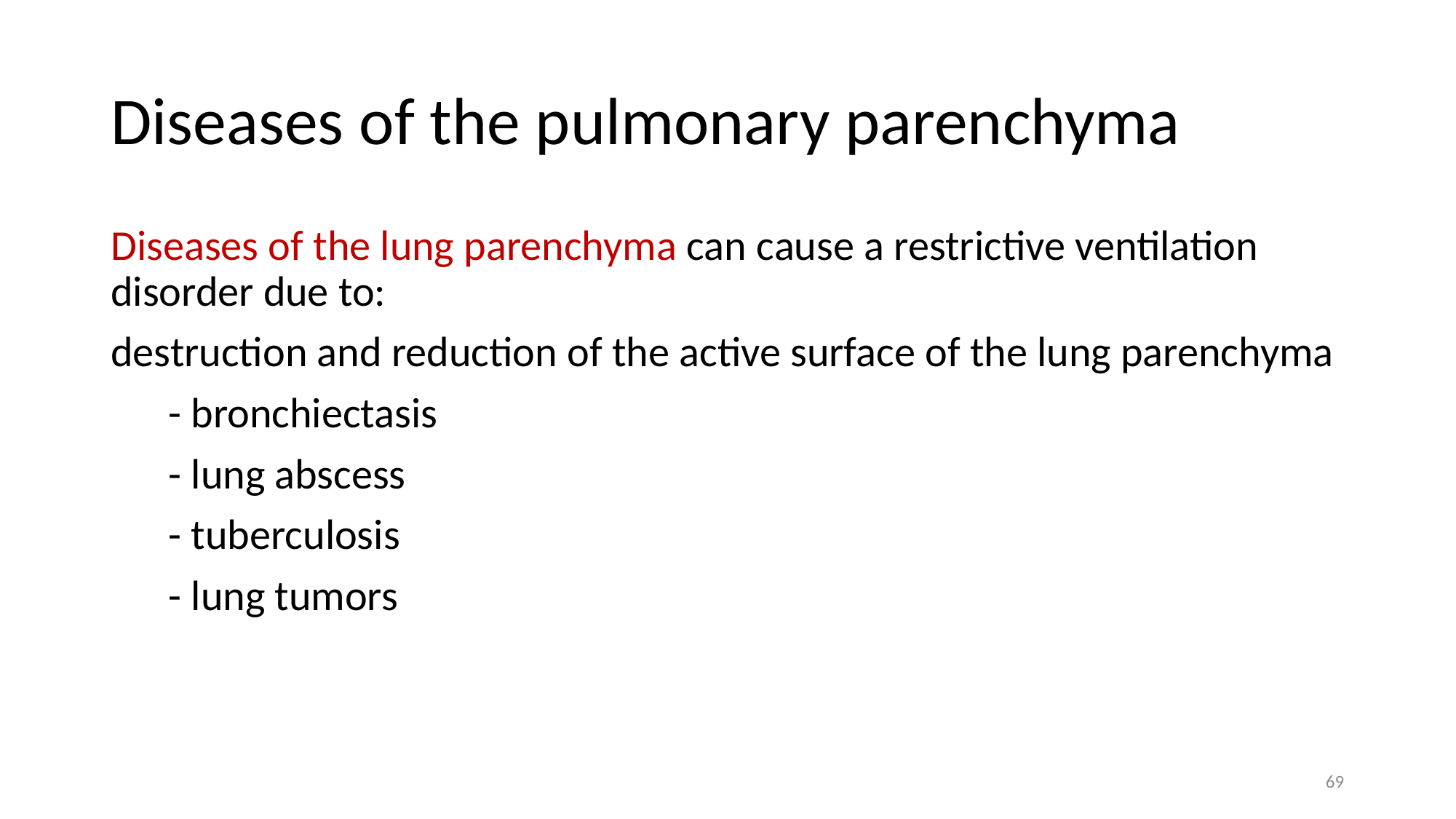

# Diseases of the pulmonary parenchyma
Diseases of the lung parenchyma can cause a restrictive ventilation disorder due to:
destruction and reduction of the active surface of the lung parenchyma
      - bronchiectasis
      - lung abscess
      - tuberculosis
      - lung tumors
69